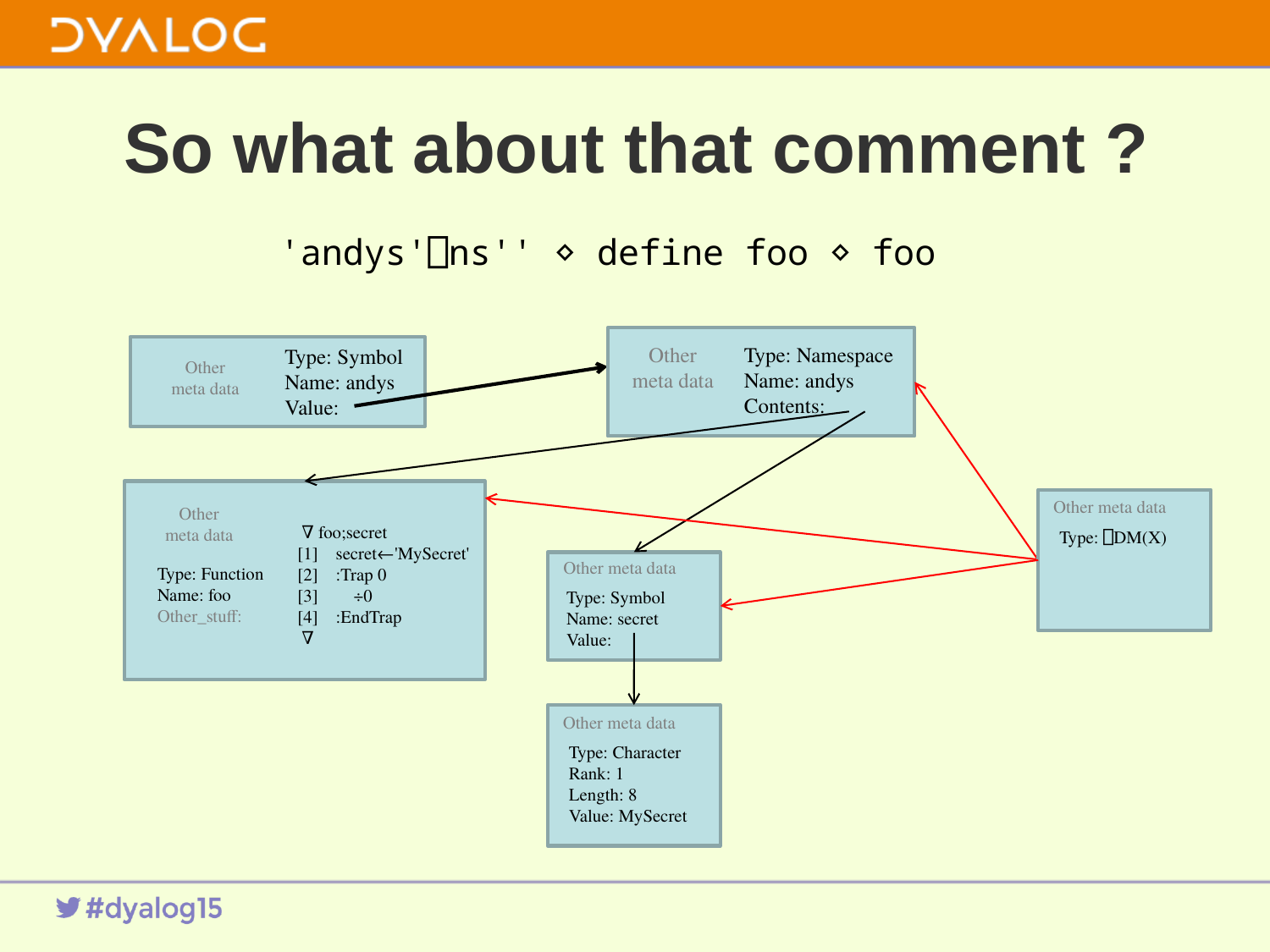

# So what about that comment ?
'andys'⎕ns'' ⋄ define foo ⋄ foo

Other
meta data
Type: Namespace
Name: andys
Contents:

Type: Symbol
Name: andys
Value:
Other
meta data

Other
 meta data
Type: Function
Name: foo
Other_stuff:
 ∇ foo;secret
[1]    secret←'MySecret'
[2]    :Trap 0
[3]        ÷0
[4]    :EndTrap
 ∇
Other meta data

Type: ⎕DM(X)
Other meta data

Type: Symbol
Name: secret
Value:
Other meta data

Type: Character
Rank: 1
Length: 8
Value: MySecret